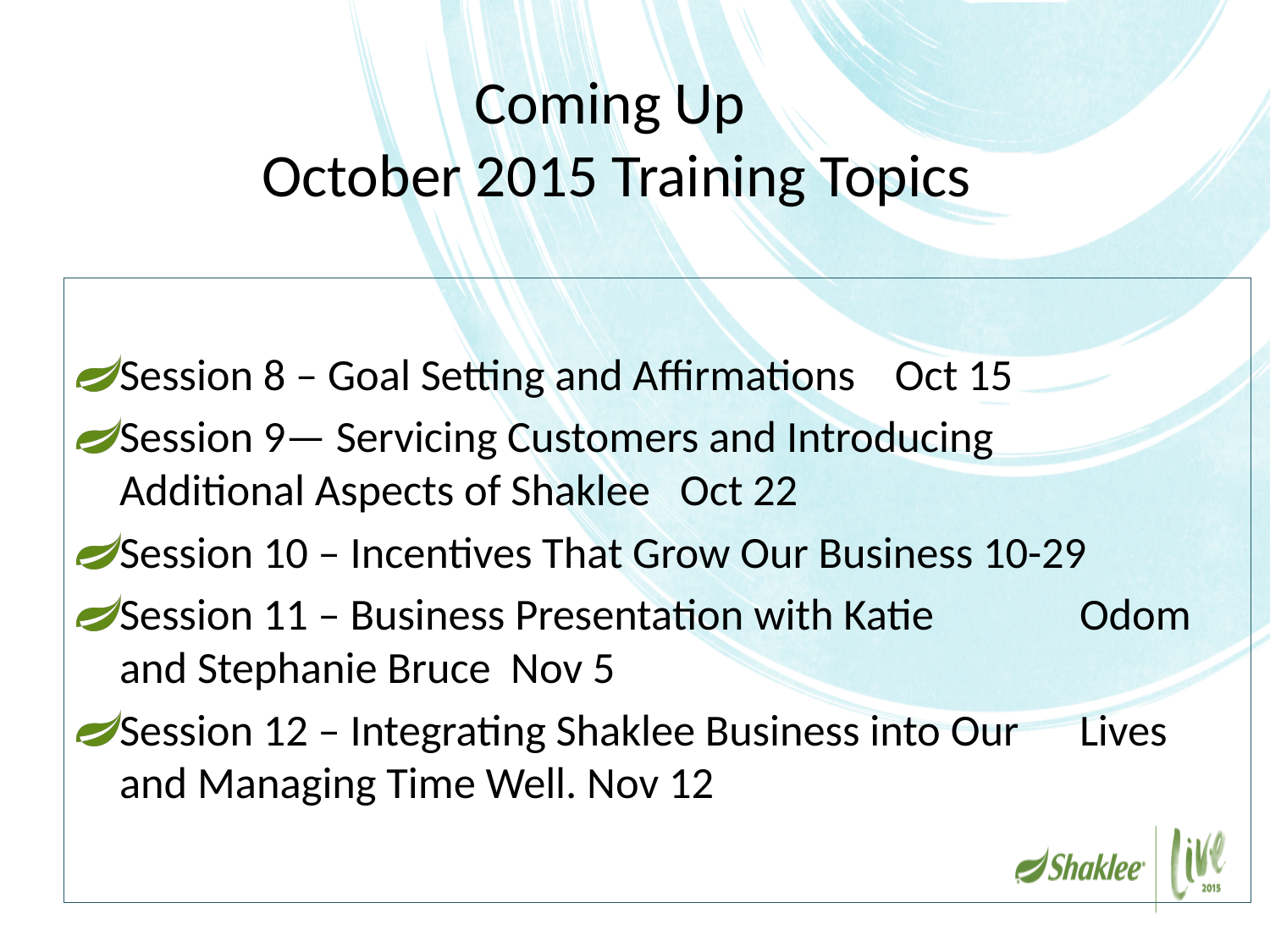

# Coming Up October 2015 Training Topics

Session 8 – Goal Setting and Affirmations    Oct 15
Session 9— Servicing Customers and Introducing 				Additional Aspects of Shaklee   Oct 22
Session 10 – Incentives That Grow Our Business 10-29
Session 11 – Business Presentation with Katie 						Odom and Stephanie Bruce  Nov 5
Session 12 – Integrating Shaklee Business into Our 					Lives and Managing Time Well. Nov 12